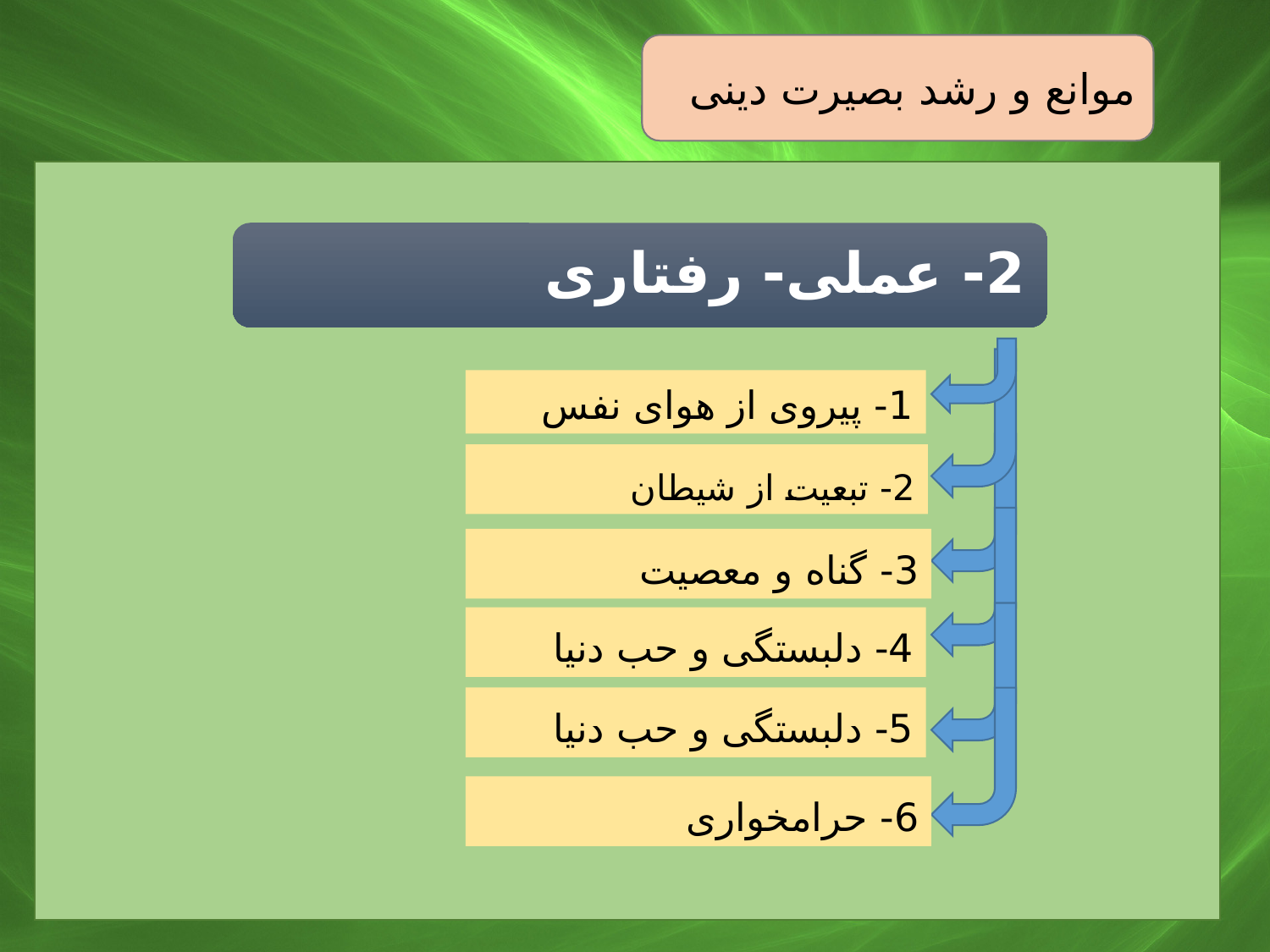

موانع و رشد بصیرت دینی

2- عملی- رفتاری

1- پیروی از هوای نفس

2- تبعیت از شیطان

3- گناه و معصیت

4- دلبستگی و حب دنیا

5- دلبستگی و حب دنیا
6- حرامخواری